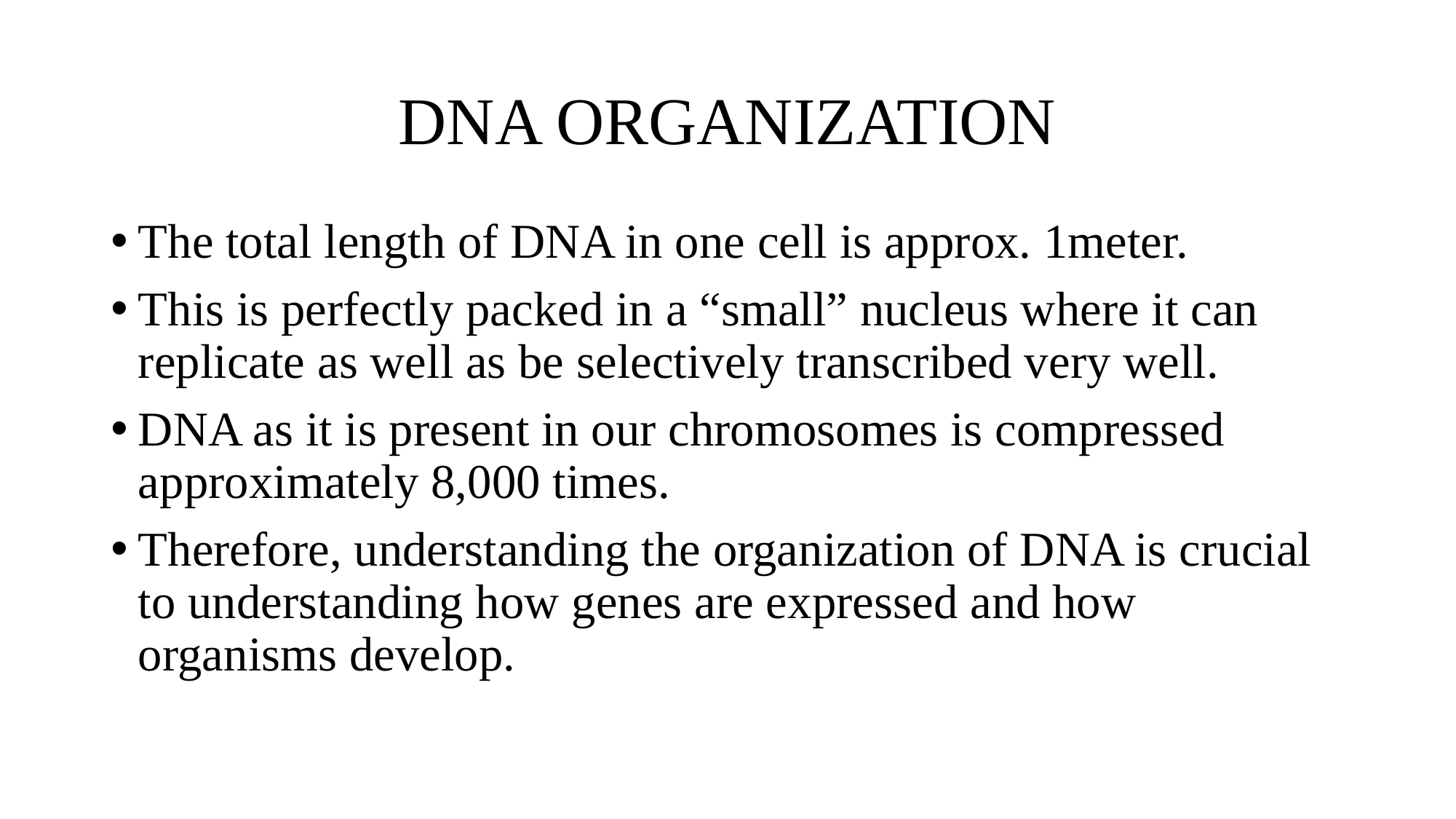

# DNA ORGANIZATION
The total length of DNA in one cell is approx. 1meter.
This is perfectly packed in a “small” nucleus where it can replicate as well as be selectively transcribed very well.
DNA as it is present in our chromosomes is compressed approximately 8,000 times.
Therefore, understanding the organization of DNA is crucial to understanding how genes are expressed and how organisms develop.